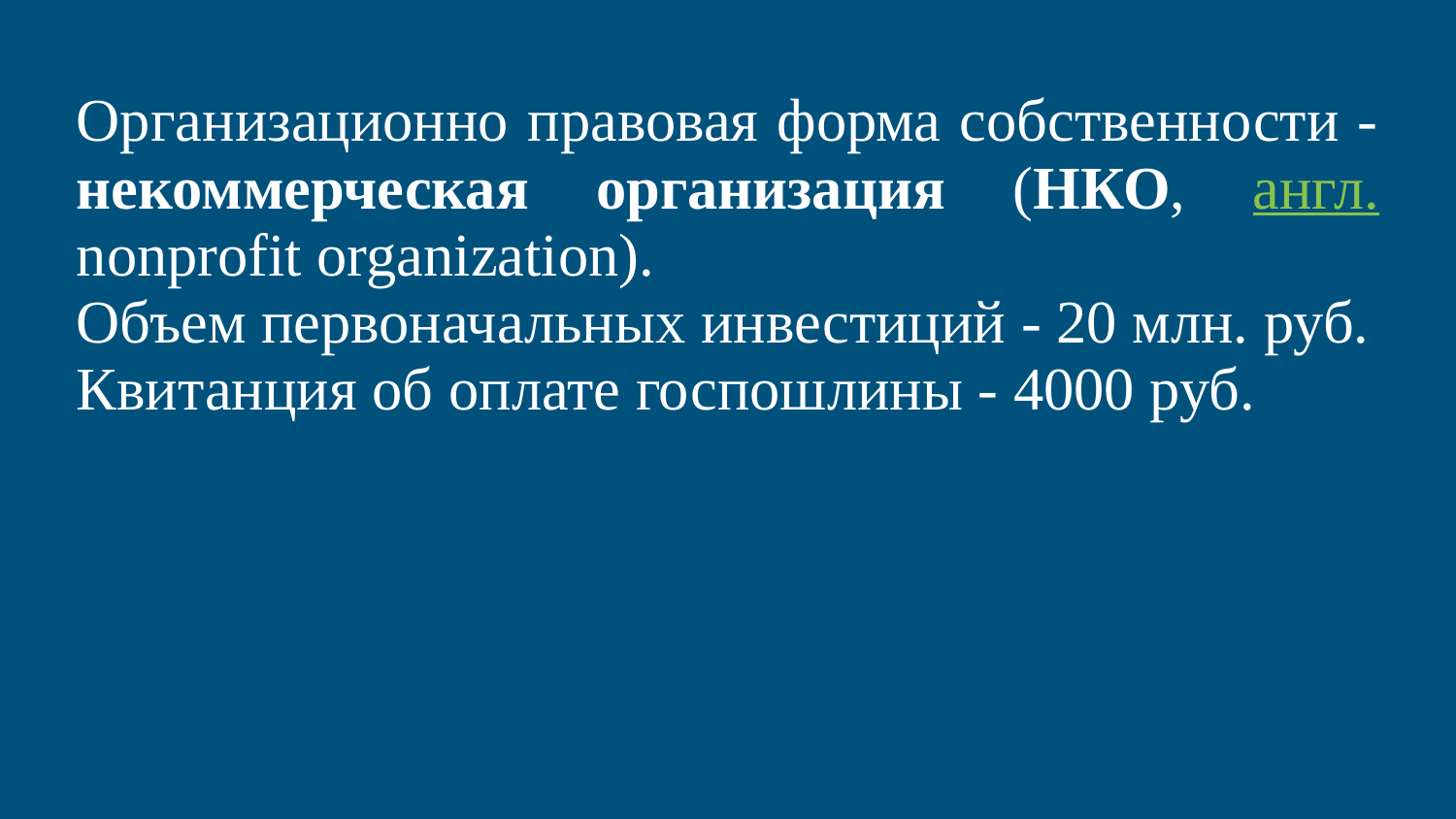

# Организационно правовая форма собственности - некоммерческая организация (НКО, англ. nonprofit organization).
Объем первоначальных инвестиций - 20 млн. руб.
Квитанция об оплате госпошлины - 4000 руб.